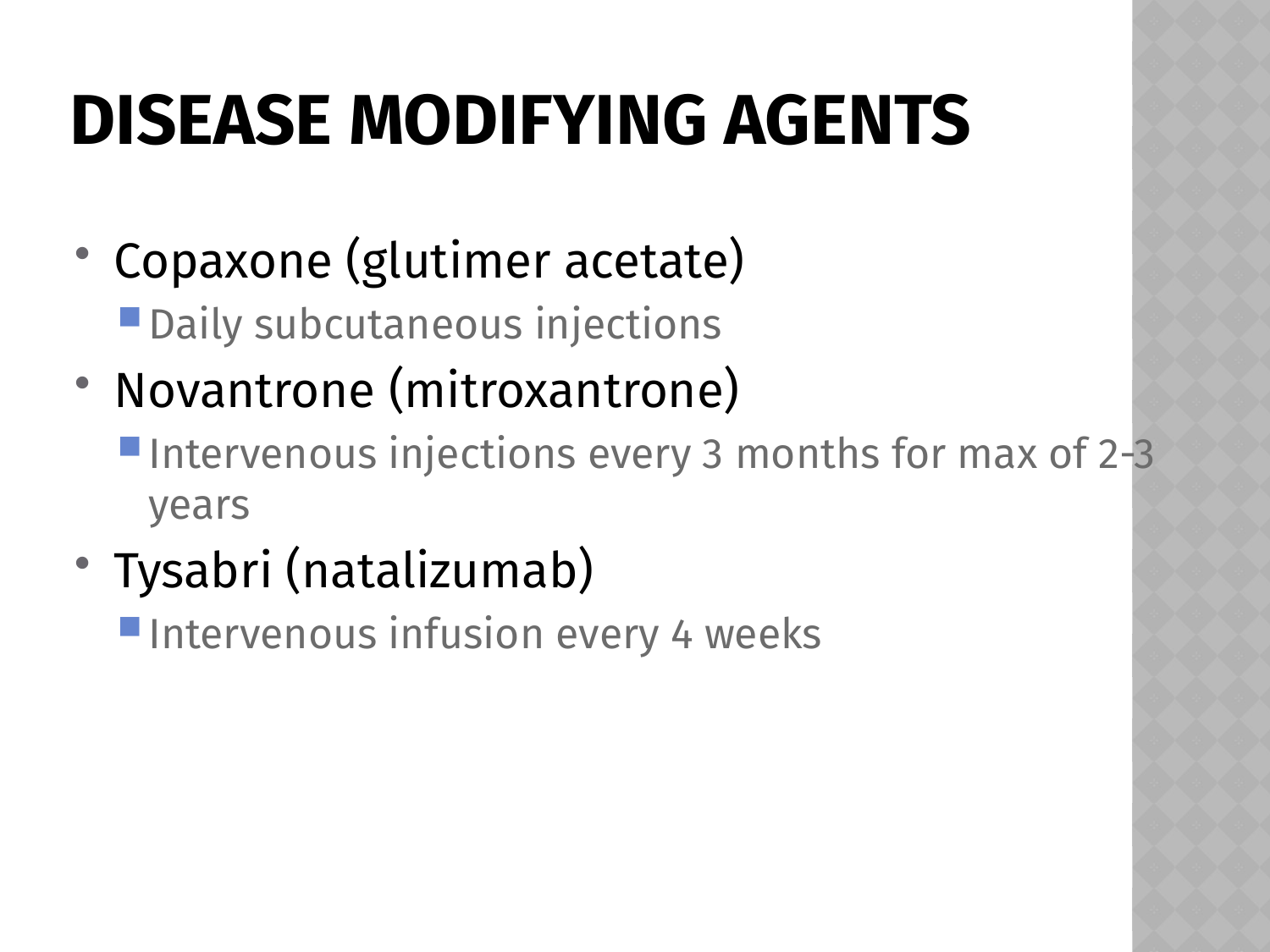

# Disease Modifying Agents
Copaxone (glutimer acetate)
Daily subcutaneous injections
Novantrone (mitroxantrone)
Intervenous injections every 3 months for max of 2-3 years
Tysabri (natalizumab)
Intervenous infusion every 4 weeks